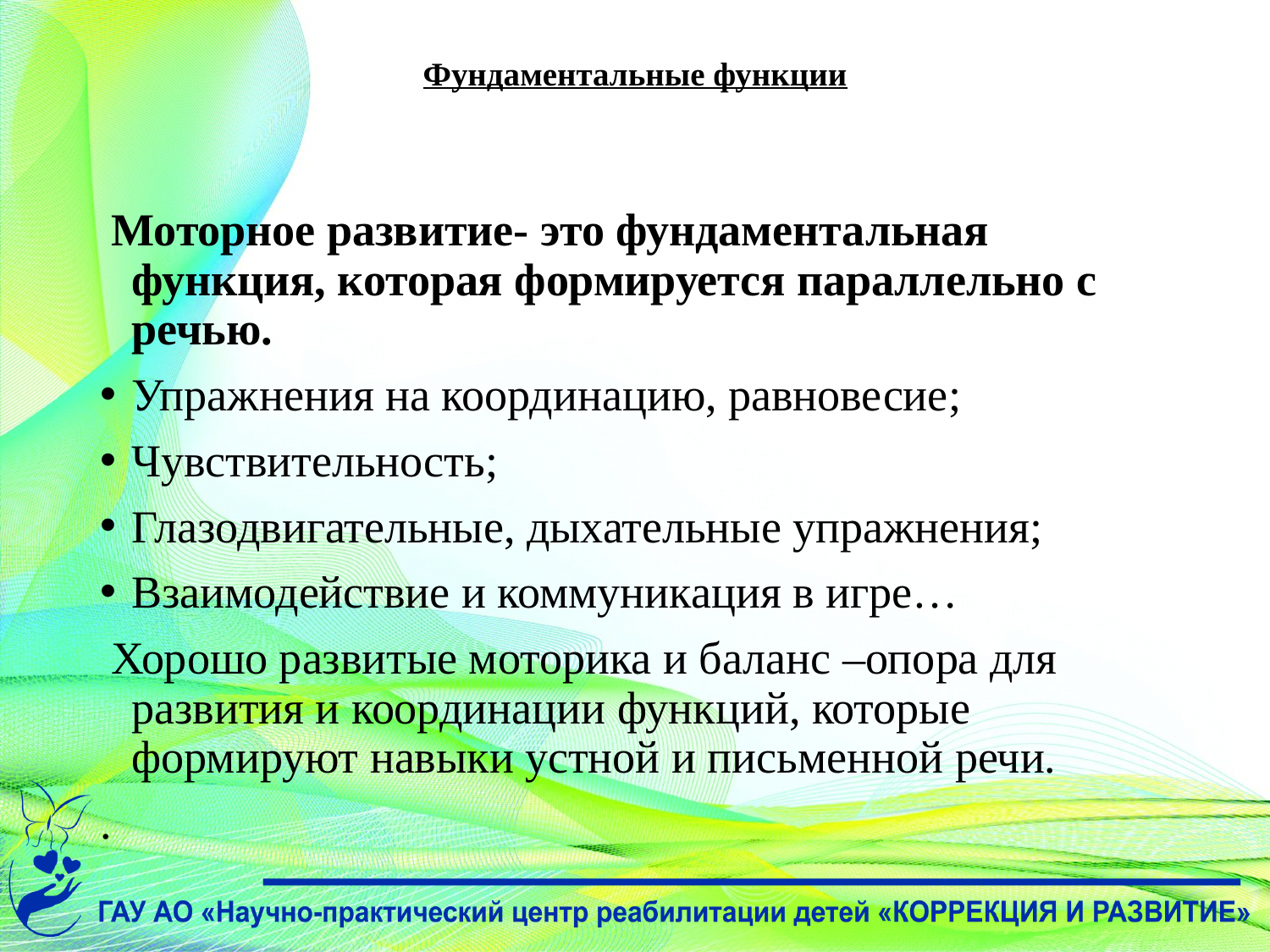

# Фундаментальные функции

 Моторное развитие- это фундаментальная функция, которая формируется параллельно с речью.
Упражнения на координацию, равновесие;
Чувствительность;
Глазодвигательные, дыхательные упражнения;
Взаимодействие и коммуникация в игре…
 Хорошо развитые моторика и баланс –опора для развития и координации функций, которые формируют навыки устной и письменной речи.
.